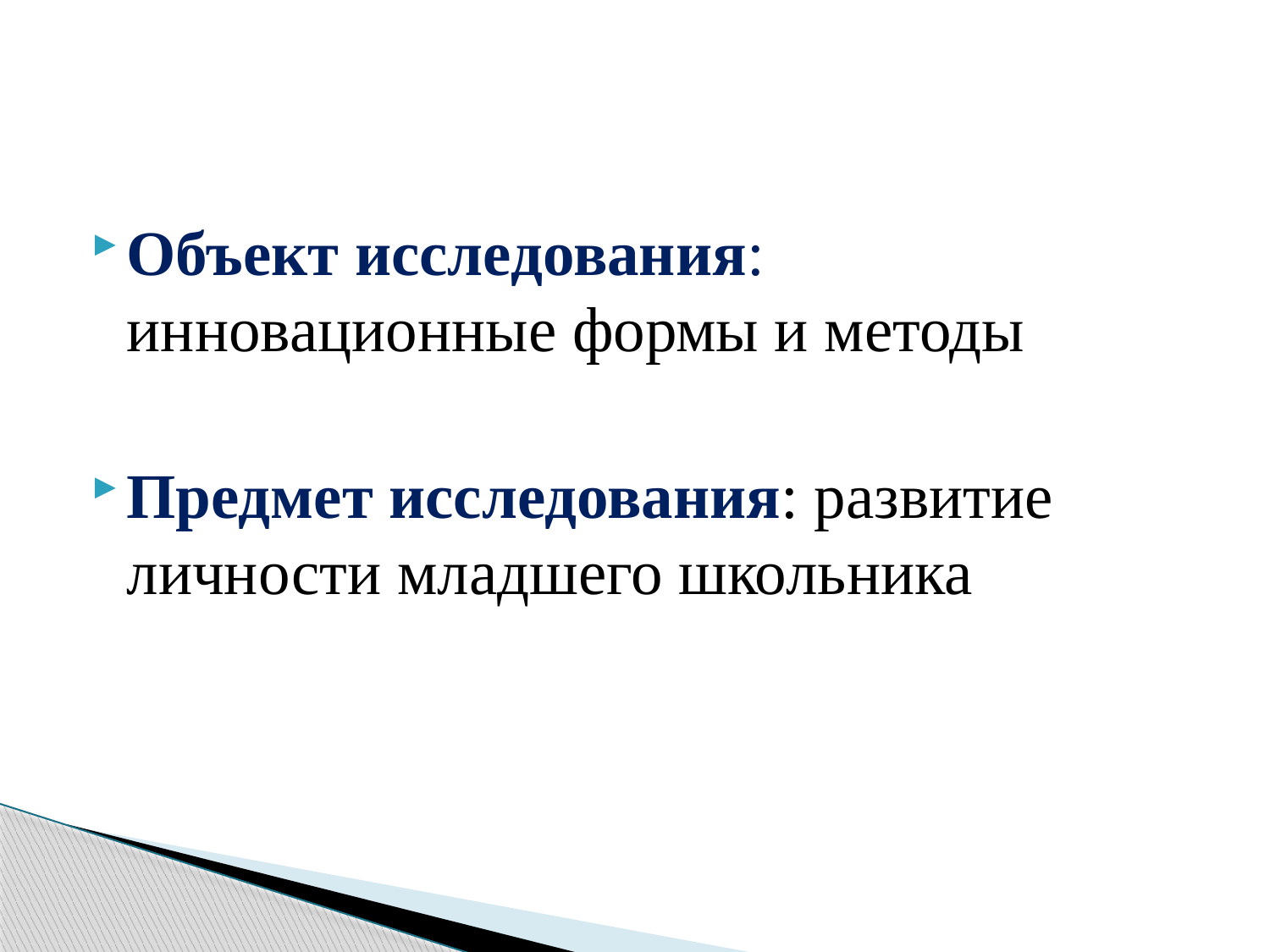

#
Объект исследования: инновационные формы и методы

Предмет исследования: развитие личности младшего школьника